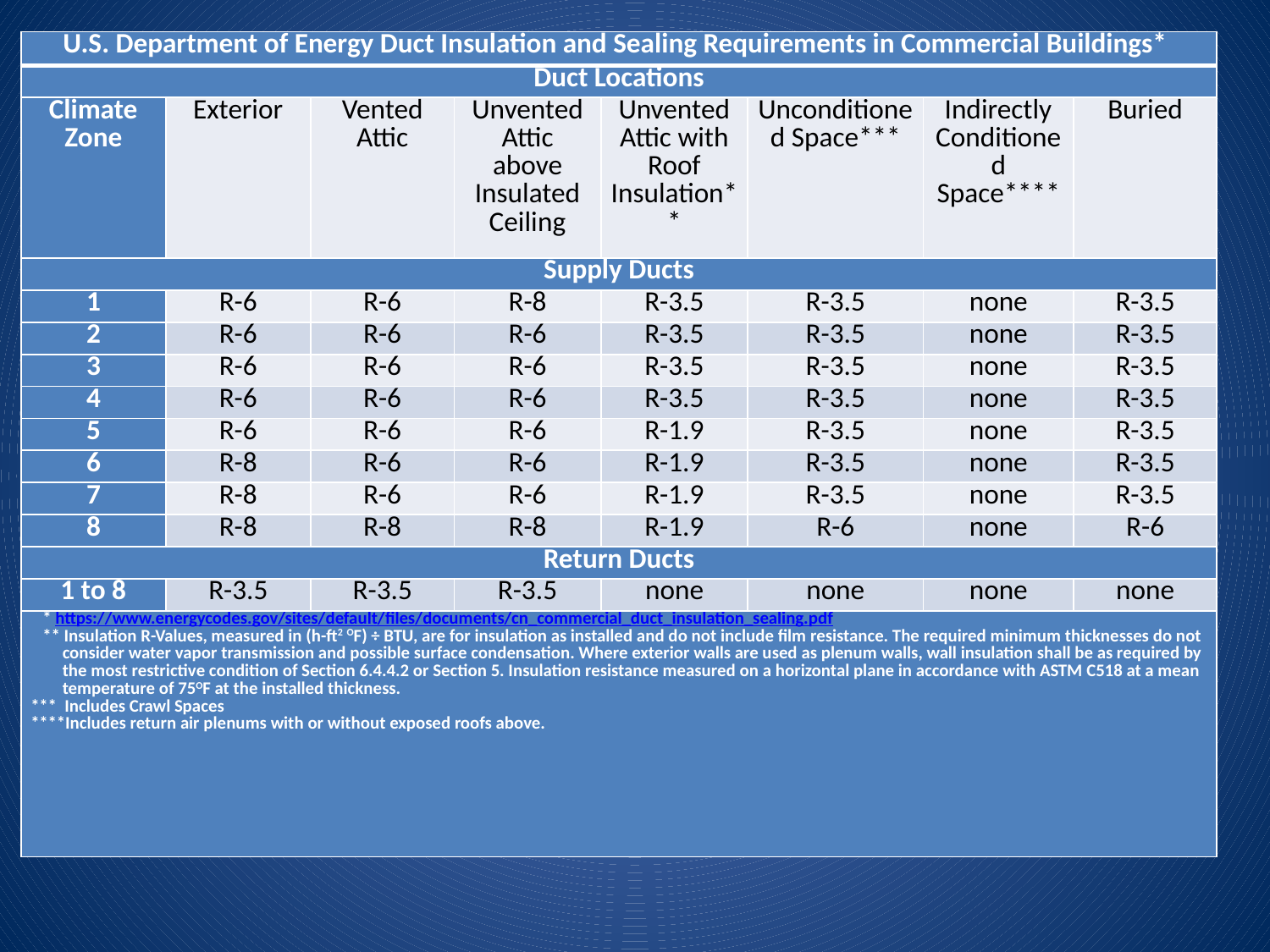

| U.S. Department of Energy Duct Insulation and Sealing Requirements in Commercial Buildings\* |  |  |  |  |  |  |  |
| --- | --- | --- | --- | --- | --- | --- | --- |
| Duct Locations |  |  |  |  |  |  |  |
| Climate Zone | Exterior | Vented Attic | Unvented Attic above Insulated Ceiling | Unvented Attic with Roof Insulation\*\* | Unconditioned Space\*\*\* | Indirectly Conditioned Space\*\*\*\* | Buried |
| Supply Ducts |  |  |  |  |  |  |  |
| 1 | R-6 | R-6 | R-8 | R-3.5 | R-3.5 | none | R-3.5 |
| 2 | R-6 | R-6 | R-6 | R-3.5 | R-3.5 | none | R-3.5 |
| 3 | R-6 | R-6 | R-6 | R-3.5 | R-3.5 | none | R-3.5 |
| 4 | R-6 | R-6 | R-6 | R-3.5 | R-3.5 | none | R-3.5 |
| 5 | R-6 | R-6 | R-6 | R-1.9 | R-3.5 | none | R-3.5 |
| 6 | R-8 | R-6 | R-6 | R-1.9 | R-3.5 | none | R-3.5 |
| 7 | R-8 | R-6 | R-6 | R-1.9 | R-3.5 | none | R-3.5 |
| 8 | R-8 | R-8 | R-8 | R-1.9 | R-6 | none | R-6 |
| Return Ducts |  |  |  |  |  |  |  |
| 1 to 8 | R-3.5 | R-3.5 | R-3.5 | none | none | none | none |
| \* https://www.energycodes.gov/sites/default/files/documents/cn\_commercial\_duct\_insulation\_sealing.pdf \*\* Insulation R-Values, measured in (h-ft2 OF) ÷ BTU, are for insulation as installed and do not include film resistance. The required minimum thicknesses do not consider water vapor transmission and possible surface condensation. Where exterior walls are used as plenum walls, wall insulation shall be as required by the most restrictive condition of Section 6.4.4.2 or Section 5. Insulation resistance measured on a horizontal plane in accordance with ASTM C518 at a mean temperature of 75OF at the installed thickness. \*\*\* Includes Crawl Spaces \*\*\*\*Includes return air plenums with or without exposed roofs above. |  |  |  |  |  |  |  |